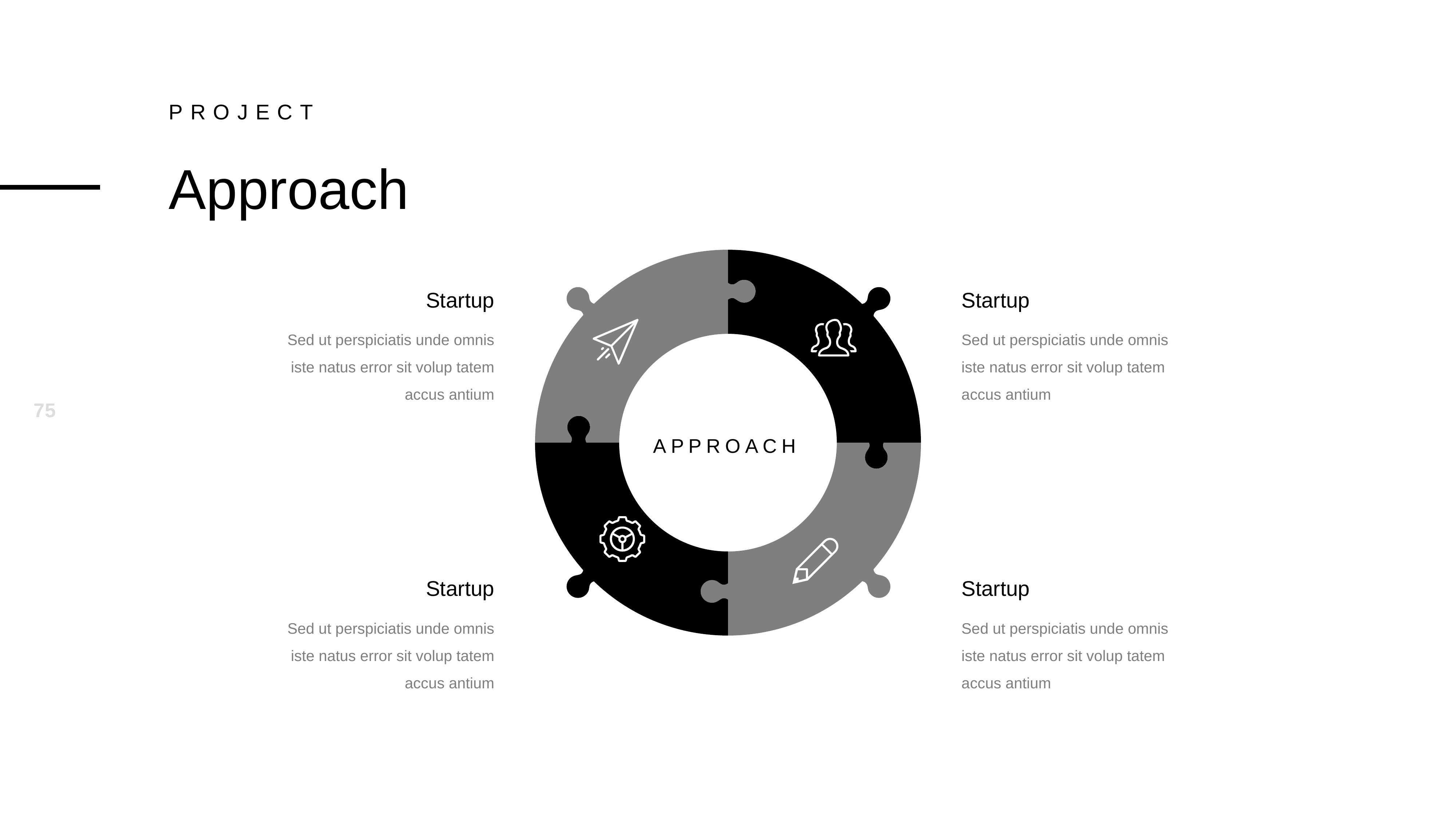

project
Approach

Startup
Sed ut perspiciatis unde omnis iste natus error sit volup tatem accus antium
Startup
Sed ut perspiciatis unde omnis iste natus error sit volup tatem accus antium

approach

Startup
Sed ut perspiciatis unde omnis iste natus error sit volup tatem accus antium
Startup
Sed ut perspiciatis unde omnis iste natus error sit volup tatem accus antium